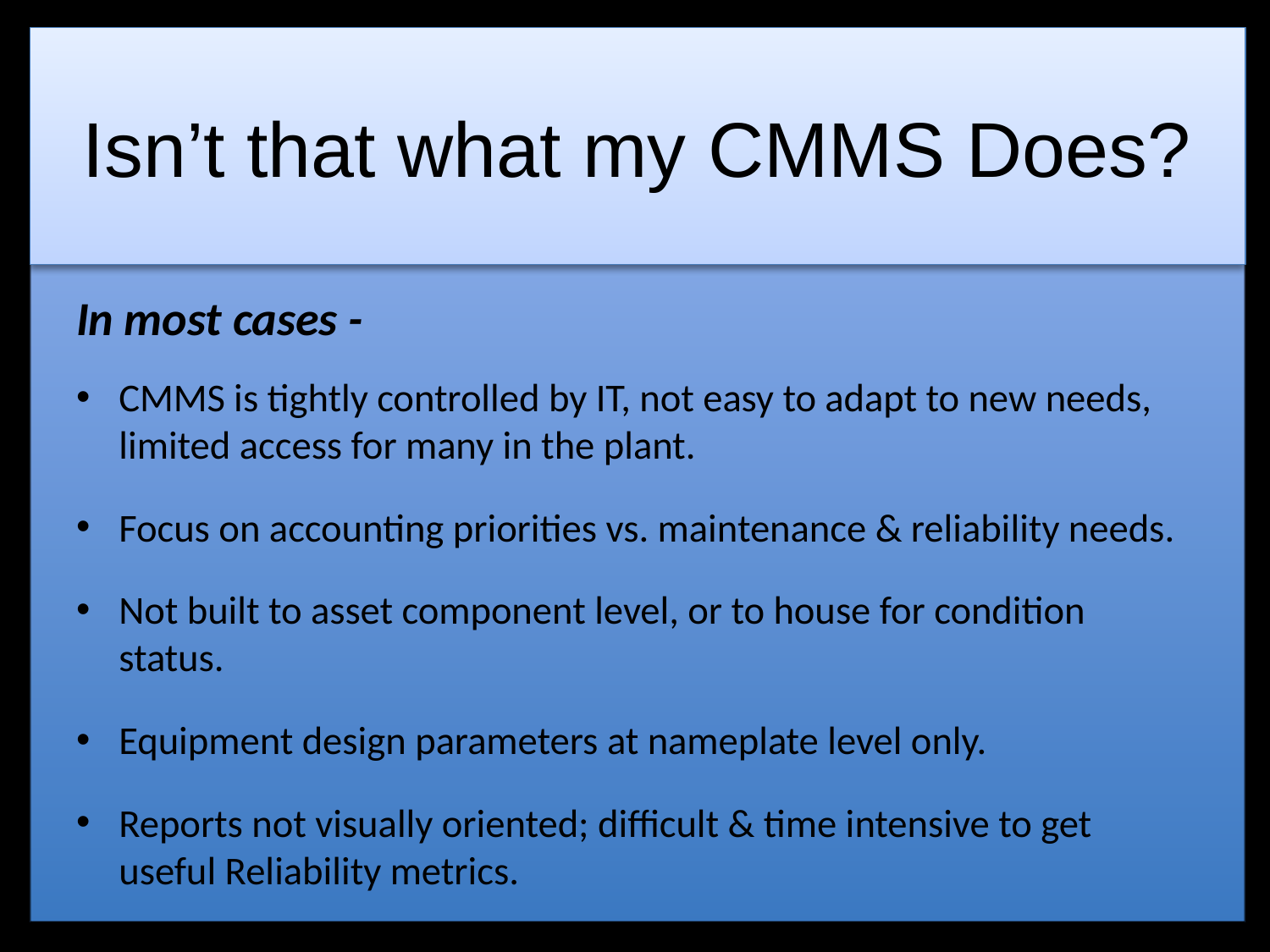

# Isn’t that what my CMMS Does?
In most cases -

CMMS is tightly controlled by IT, not easy to adapt to new needs, limited access for many in the plant.

Focus on accounting priorities vs. maintenance & reliability needs.

Not built to asset component level, or to house for condition status.

Equipment design parameters at nameplate level only.

Reports not visually oriented; difficult & time intensive to get useful Reliability metrics.